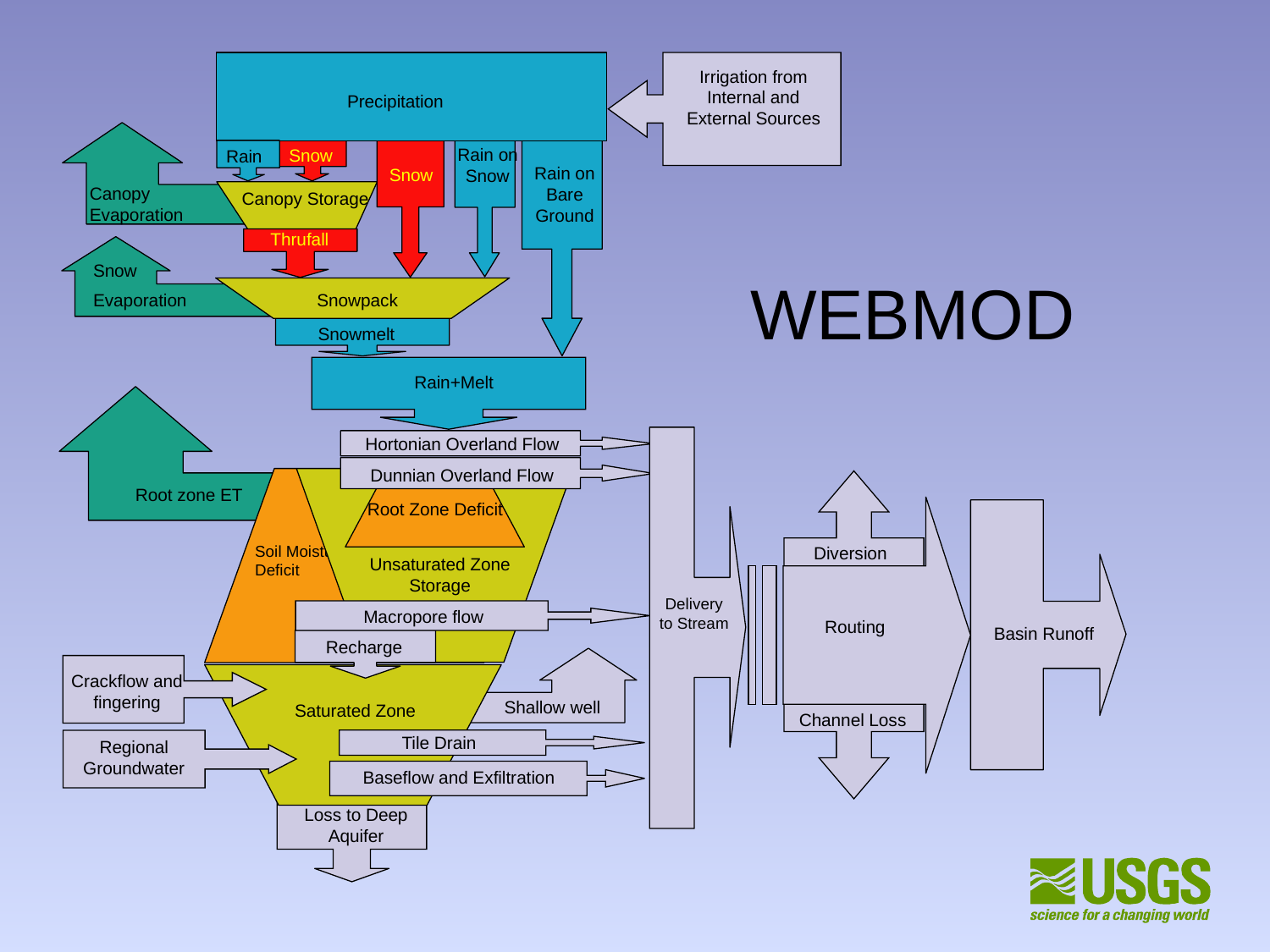

Precipitation

Irrigation from Internal and External Sources

Canopy Evaporation

Snow

Rain on Snow

Rain on Bare Ground
Snow

Rain

Canopy Storage

WEBMOD
Thrufall

Snow
Evaporation

Snowpack

Snowmelt

Rain+Melt

Root zone ET
Hortonian Overland Flow

Delivery to Stream

Dunnian Overland Flow

Root Zone Deficit

Soil Moisture Deficit

Unsaturated Zone Storage

Diversion
Channel Loss

Routing

Basin Runoff

Macropore flow
Recharge

Shallow well

Crackflow and fingering

Saturated Zone
Tile Drain

Regional Groundwater

Baseflow and Exfiltration

Loss to Deep Aquifer